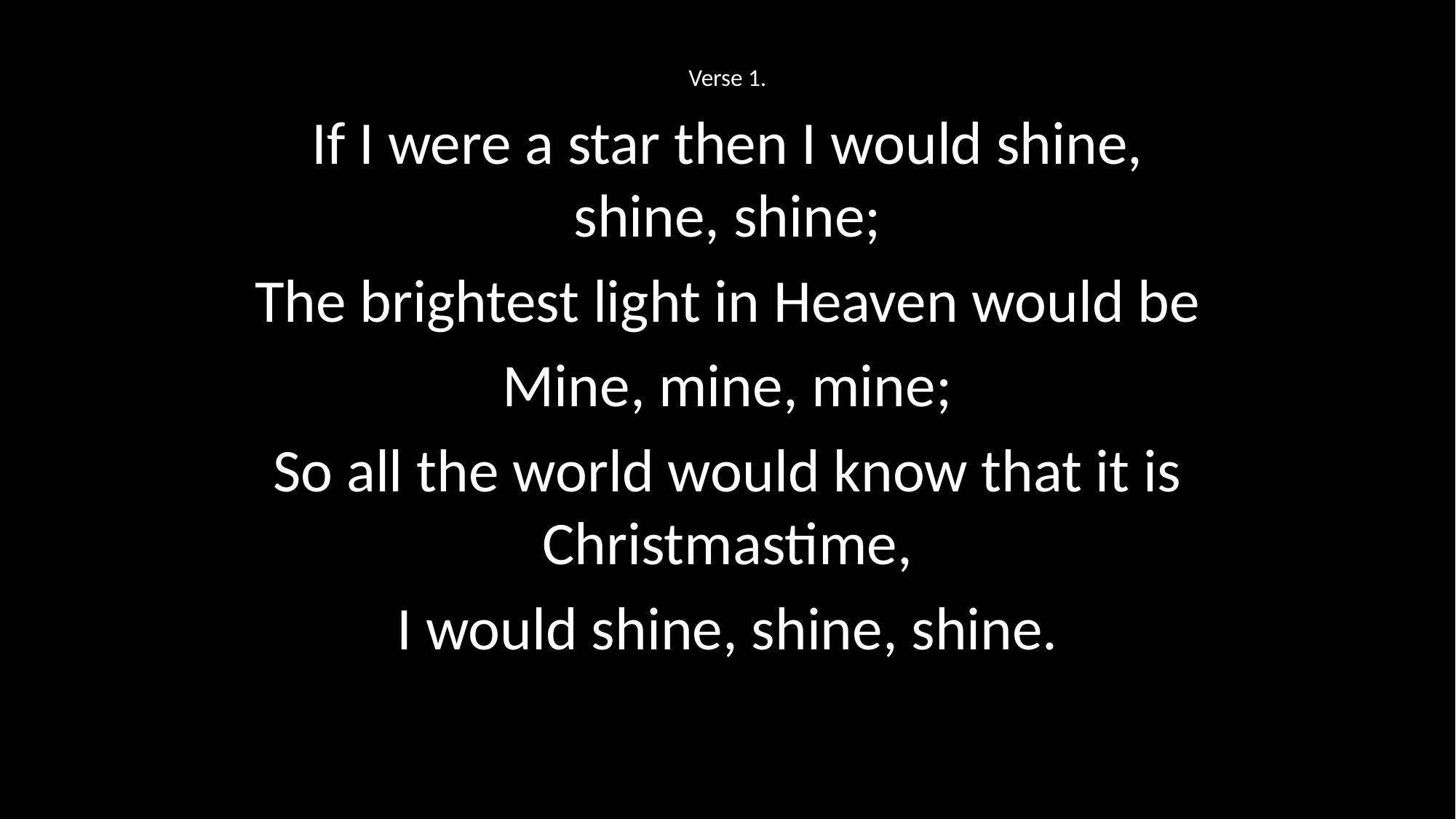

Verse 1.
If I were a star then I would shine, shine, shine;
The brightest light in Heaven would be
Mine, mine, mine;
So all the world would know that it is Christmastime,
I would shine, shine, shine.